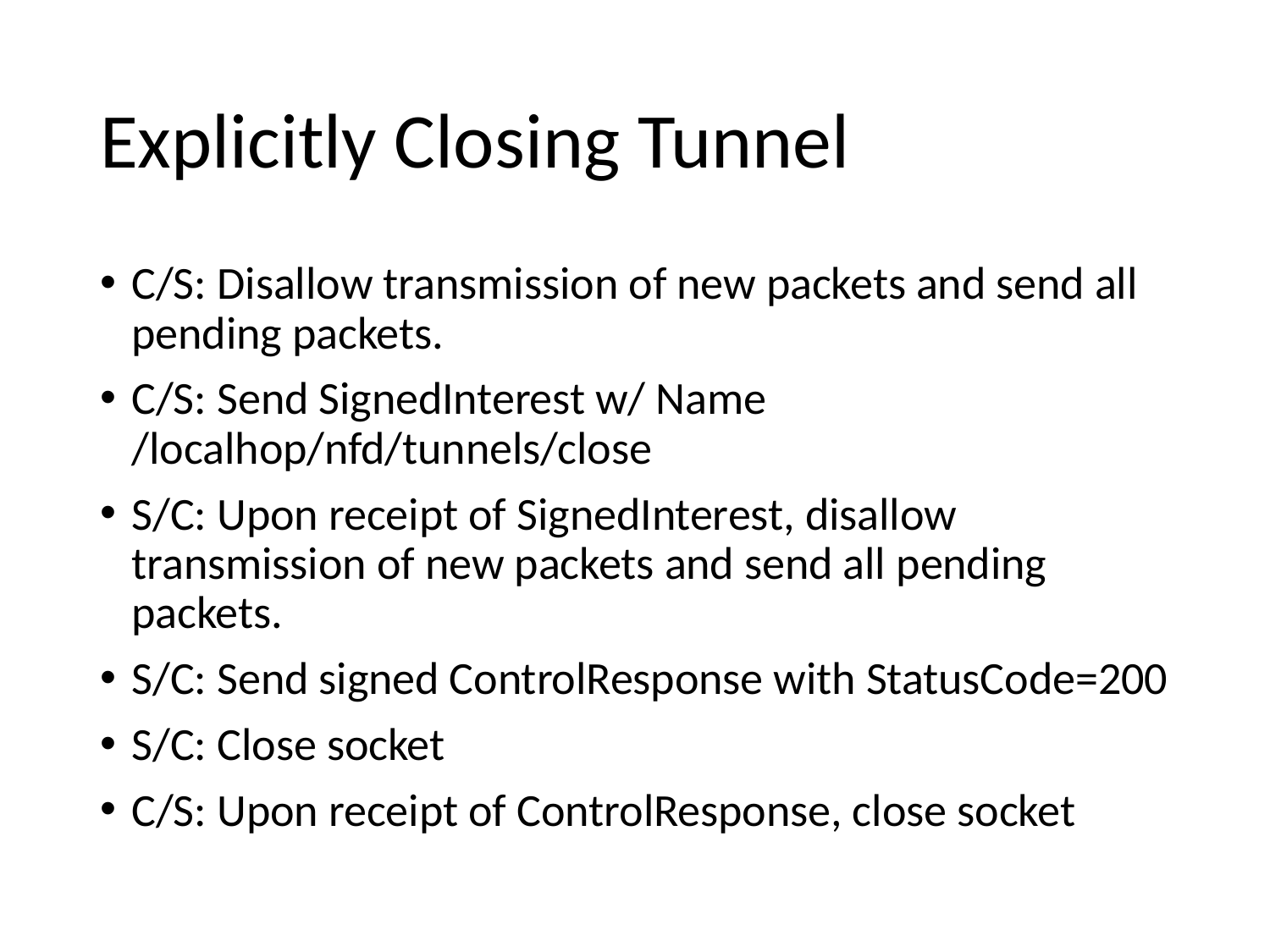

# Explicitly Closing Tunnel
C/S: Disallow transmission of new packets and send all pending packets.
C/S: Send SignedInterest w/ Name /localhop/nfd/tunnels/close
S/C: Upon receipt of SignedInterest, disallow transmission of new packets and send all pending packets.
S/C: Send signed ControlResponse with StatusCode=200
S/C: Close socket
C/S: Upon receipt of ControlResponse, close socket